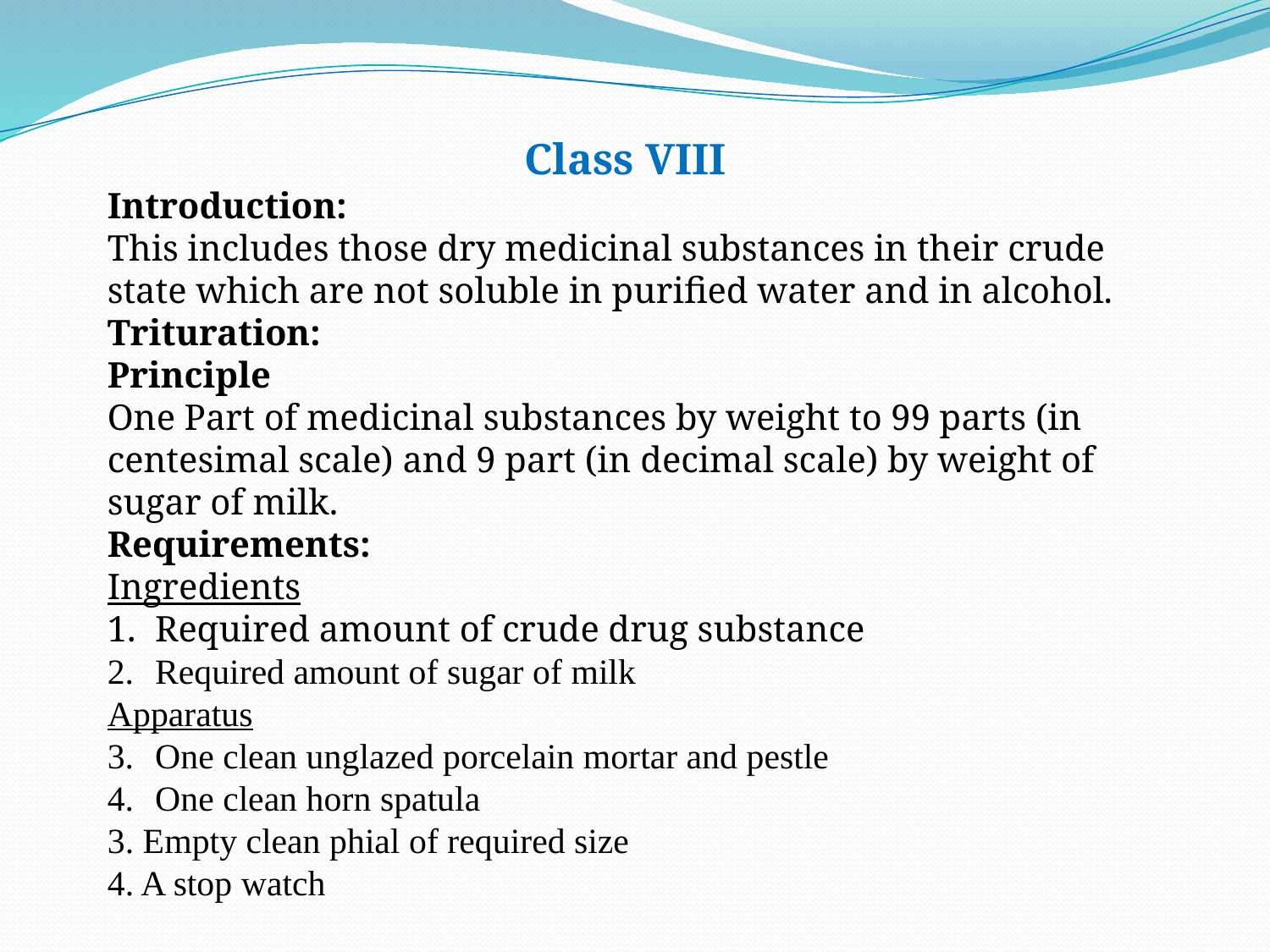

Class VIII
Introduction:
This includes those dry medicinal substances in their crude state which are not soluble in purified water and in alcohol.
Trituration:
Principle
One Part of medicinal substances by weight to 99 parts (in centesimal scale) and 9 part (in decimal scale) by weight of sugar of milk.
Requirements:
Ingredients
Required amount of crude drug substance
Required amount of sugar of milk
Apparatus
One clean unglazed porcelain mortar and pestle
One clean horn spatula
3. Empty clean phial of required size
4. A stop watch